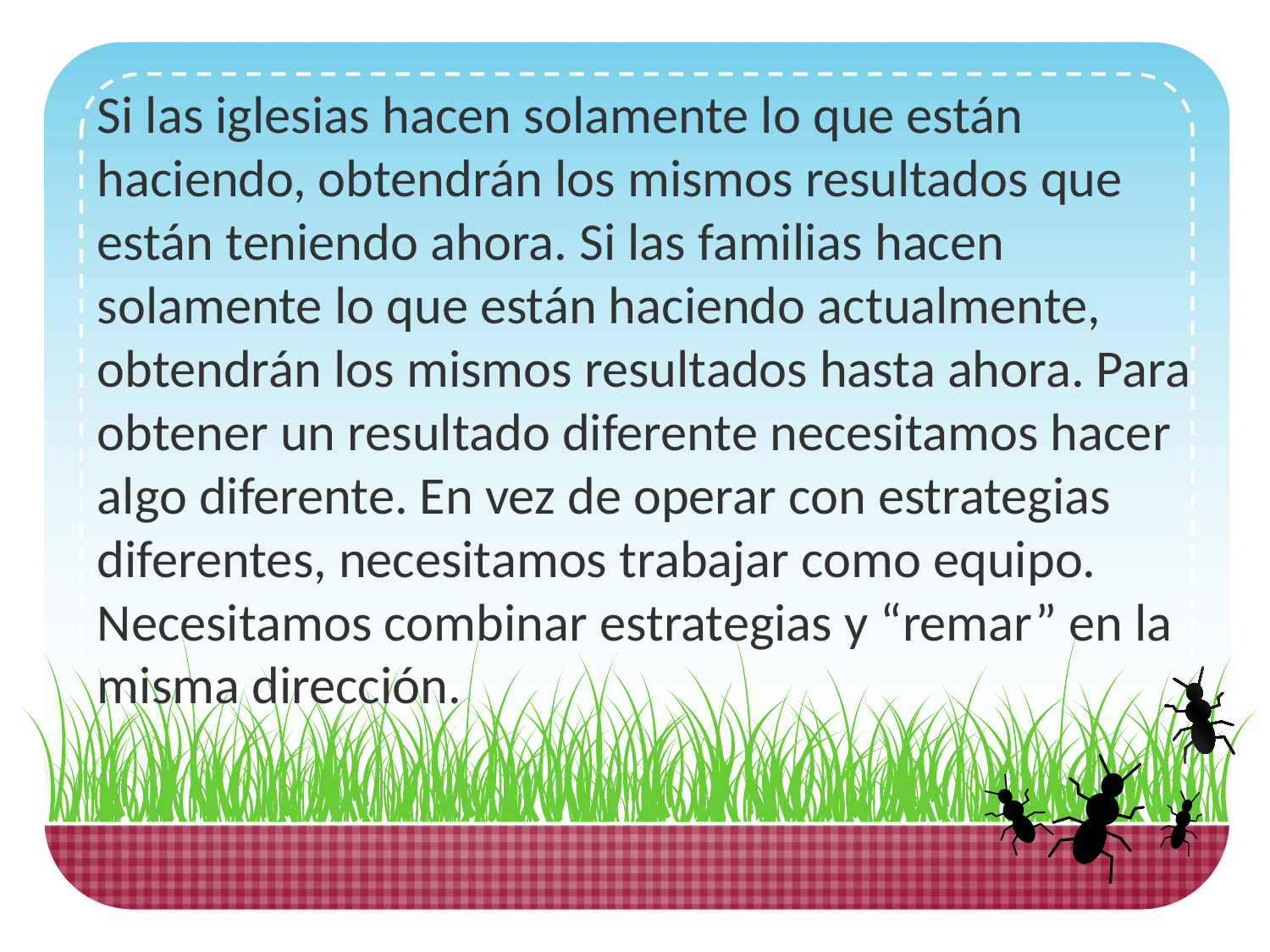

Si las iglesias hacen solamente lo que están haciendo, obtendrán los mismos resultados que están teniendo ahora. Si las familias hacen solamente lo que están haciendo actualmente, obtendrán los mismos resultados hasta ahora. Para obtener un resultado diferente necesitamos hacer algo diferente. En vez de operar con estrategias diferentes, necesitamos trabajar como equipo. Necesitamos combinar estrategias y “remar” en la misma dirección.